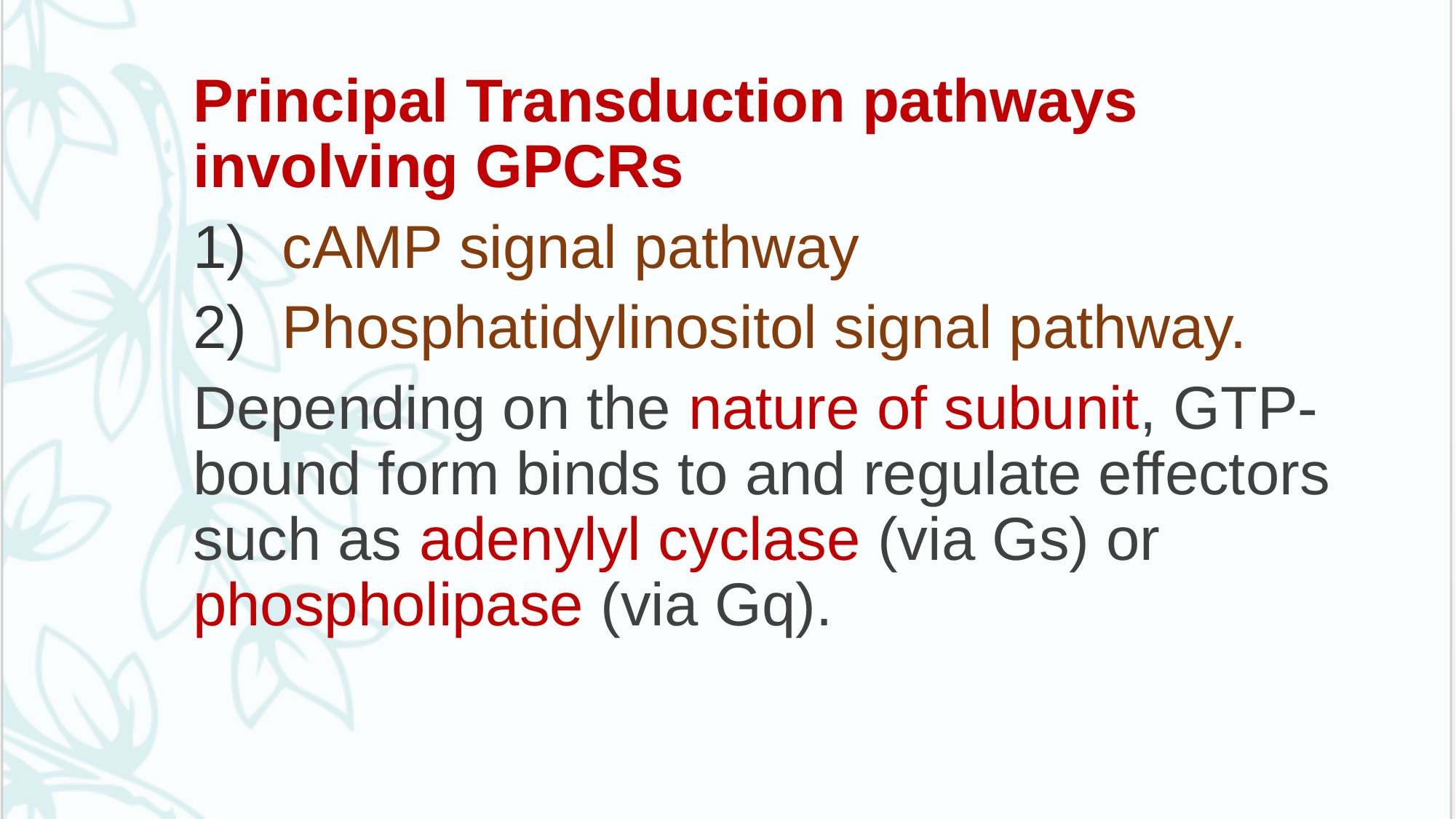

# .
Principal Transduction pathways involving GPCRs
cAMP signal pathway
Phosphatidylinositol signal pathway.
Depending on the nature of subunit, GTP-bound form binds to and regulate effectors such as adenylyl cyclase (via Gs) or phospholipase (via Gq).